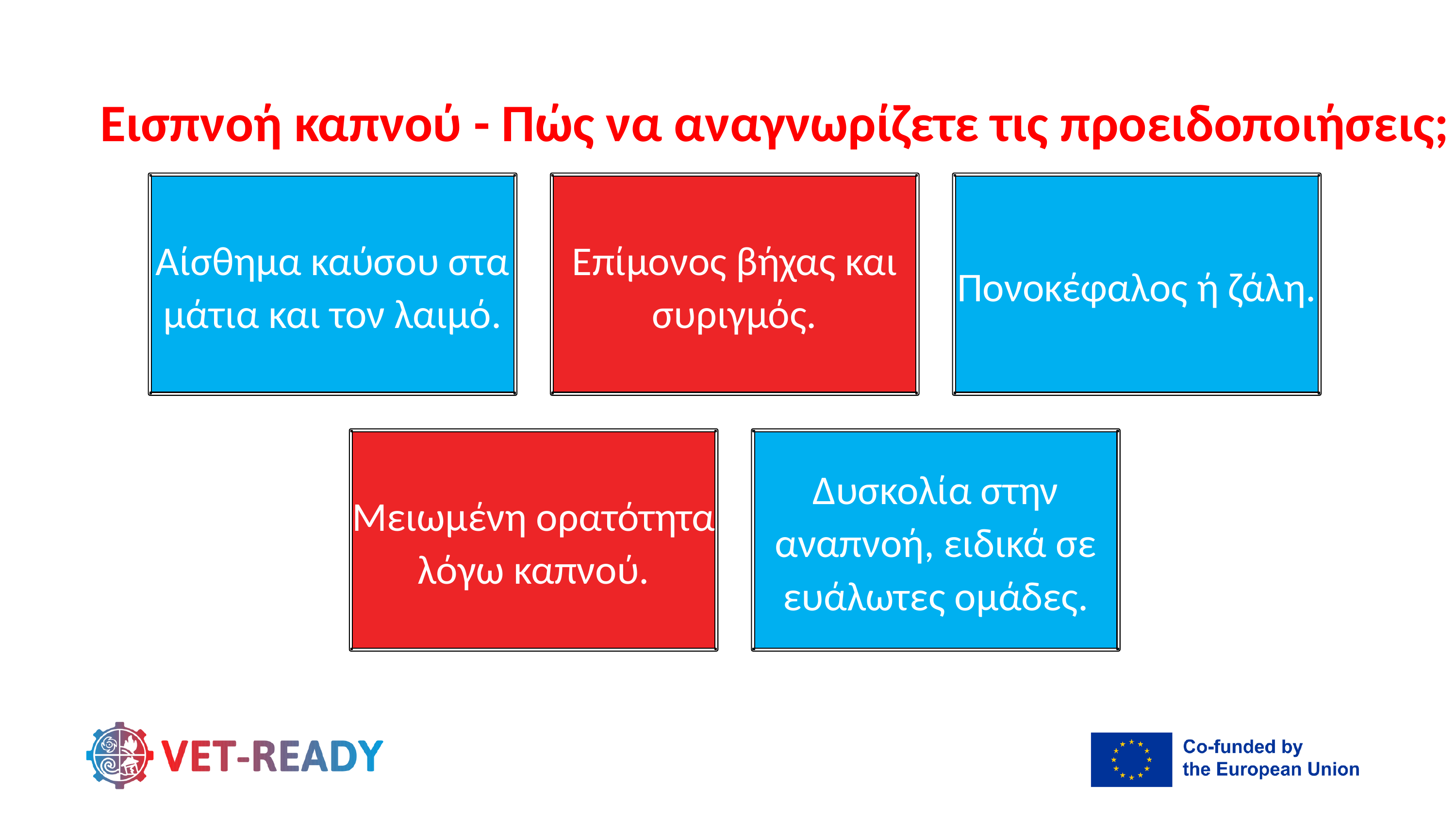

Εισπνοή καπνού - Πώς να αναγνωρίζετε τις προειδοποιήσεις;

Αίσθημα καύσου στα μάτια και τον λαιμό.

Επίμονος βήχας και συριγμός.

Πονοκέφαλος ή ζάλη.

Μειωμένη ορατότητα λόγω καπνού.

Δυσκολία στην αναπνοή, ειδικά σε ευάλωτες ομάδες.